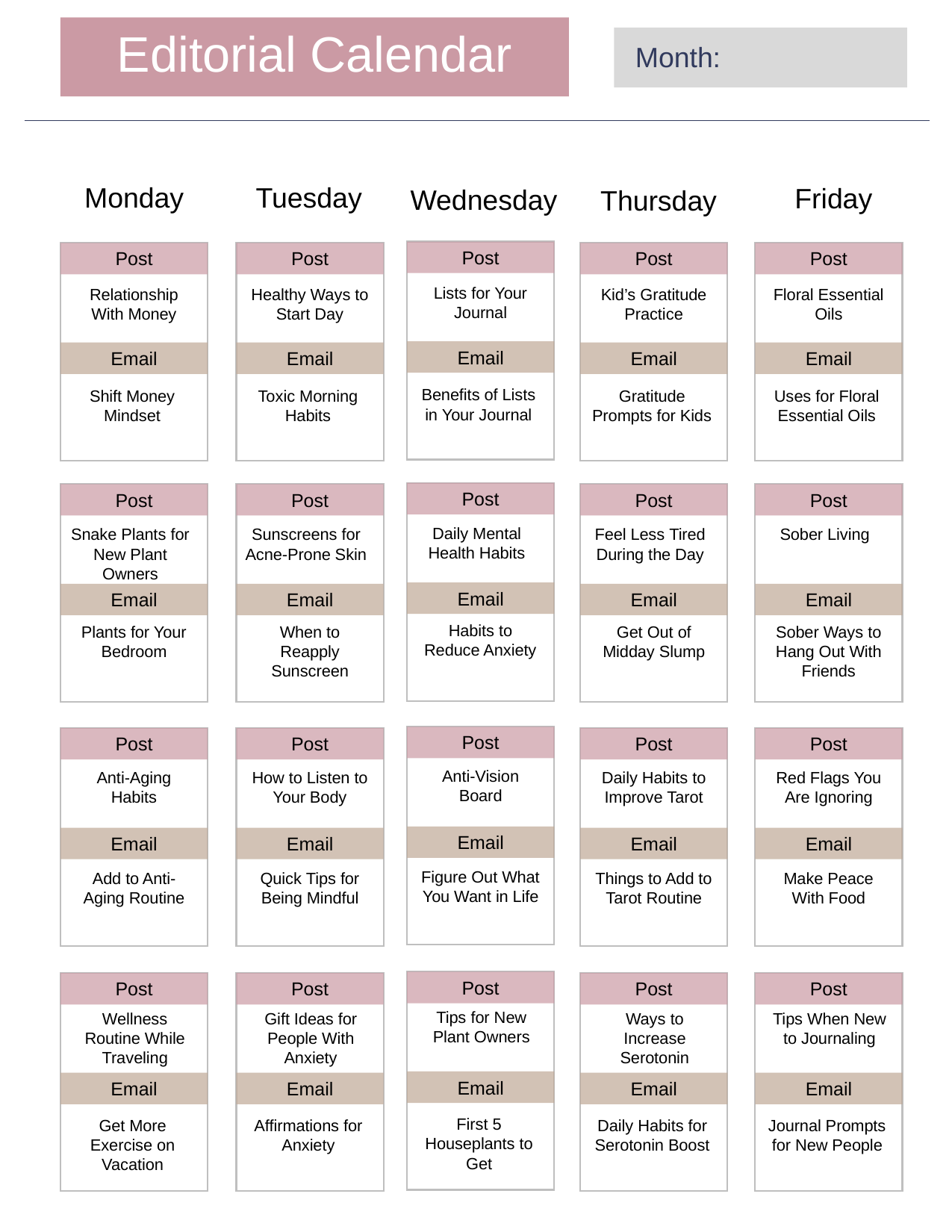

Editorial Calendar

Month:
Monday
Tuesday
Friday
Wednesday
Thursday
Post

Post
Post
Post
Post

Lists for Your Journal
Relationship With Money
Healthy Ways to Start Day
Kid’s Gratitude Practice
Floral Essential Oils
Email

Email
Email
Email
Email

Benefits of Lists in Your Journal
Shift Money Mindset
Toxic Morning Habits
Gratitude Prompts for Kids
Uses for Floral Essential Oils
Post

Post
Post
Post
Post

Daily Mental Health Habits
Snake Plants for New Plant Owners
Sunscreens for Acne-Prone Skin
Feel Less Tired During the Day
Sober Living
Email

Email
Email
Email
Email

Habits to Reduce Anxiety
Plants for Your Bedroom
When to Reapply Sunscreen
Get Out of Midday Slump
Sober Ways to Hang Out With Friends
Post

Post
Post
Post
Post

Anti-Vision Board
Anti-Aging Habits
How to Listen to Your Body
Daily Habits to Improve Tarot
Red Flags You Are Ignoring
Email

Email
Email
Email
Email

Figure Out What You Want in Life
Add to Anti-Aging Routine
Quick Tips for Being Mindful
Things to Add to Tarot Routine
Make Peace With Food
Post

Post
Post
Post
Post

Tips for New Plant Owners
Wellness Routine While Traveling
Gift Ideas for People With Anxiety
Ways to Increase Serotonin
Tips When New to Journaling
Email

Email
Email
Email
Email

First 5 Houseplants to Get
Get More Exercise on Vacation
Affirmations for Anxiety
Daily Habits for Serotonin Boost
Journal Prompts for New People